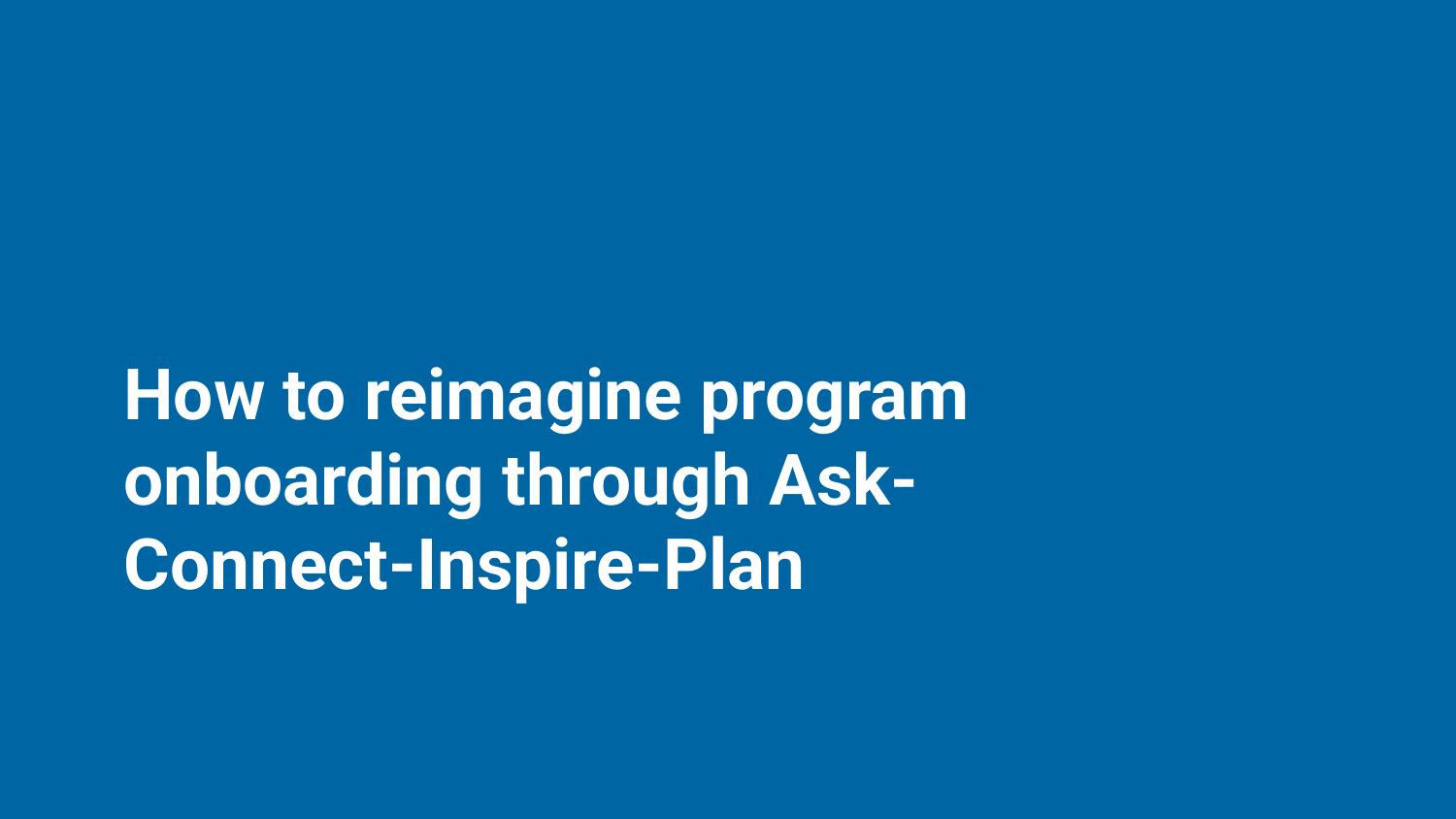

# How to reimagine program onboarding through Ask-Connect-Inspire-Plan